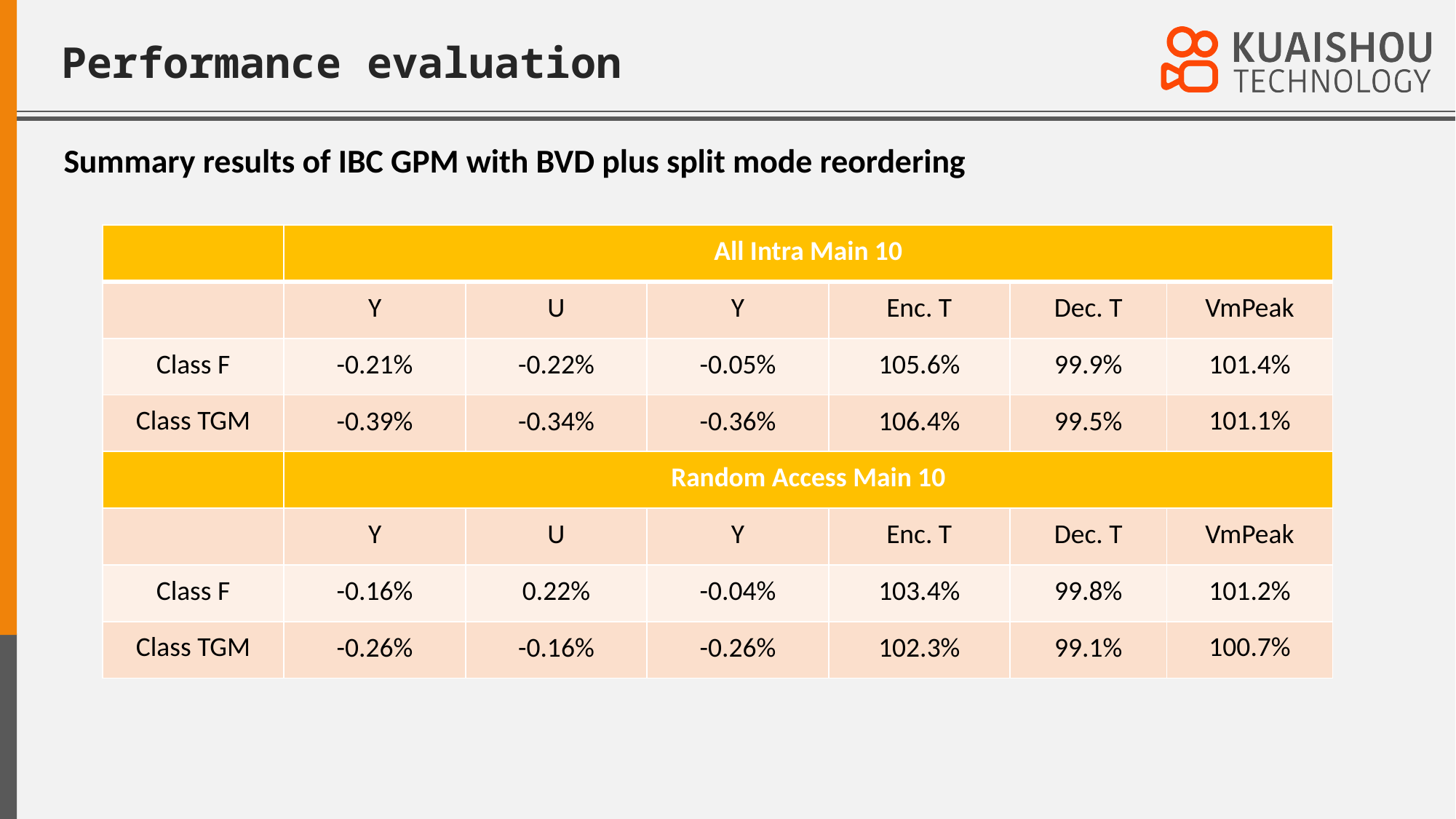

# Performance evaluation
Summary results of IBC GPM with BVD plus split mode reordering
|  | All Intra Main 10 |  |  |  |  |  |
| --- | --- | --- | --- | --- | --- | --- |
|  | Y | U | Y | Enc. T | Dec. T | VmPeak |
| Class F | -0.21% | -0.22% | -0.05% | 105.6% | 99.9% | 101.4% |
| Class TGM | -0.39% | -0.34% | -0.36% | 106.4% | 99.5% | 101.1% |
|  | Random Access Main 10 |  |  |  |  |  |
|  | Y | U | Y | Enc. T | Dec. T | VmPeak |
| Class F | -0.16% | 0.22% | -0.04% | 103.4% | 99.8% | 101.2% |
| Class TGM | -0.26% | -0.16% | -0.26% | 102.3% | 99.1% | 100.7% |